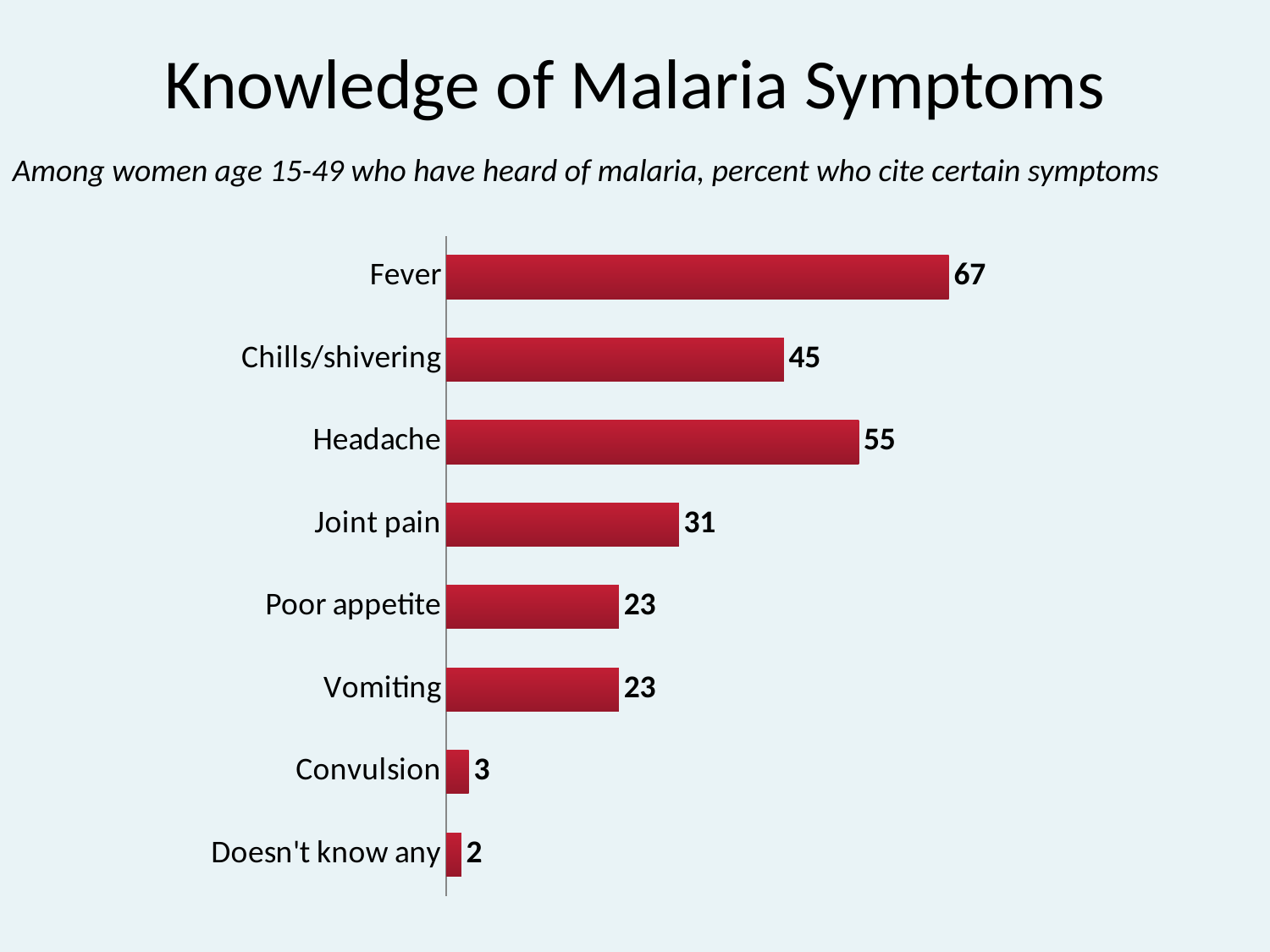

# Knowledge of Malaria Symptoms
Among women age 15-49 who have heard of malaria, percent who cite certain symptoms

### Chart

| Category | Series 1 |
|---|---|
| Doesn't know any | 2.0 |
| Convulsion | 3.0 |
| Vomiting | 23.0 |
| Poor appetite | 23.0 |
| Joint pain | 31.0 |
| Headache | 55.0 |
| Chills/shivering | 45.0 |
| Fever | 67.0 |